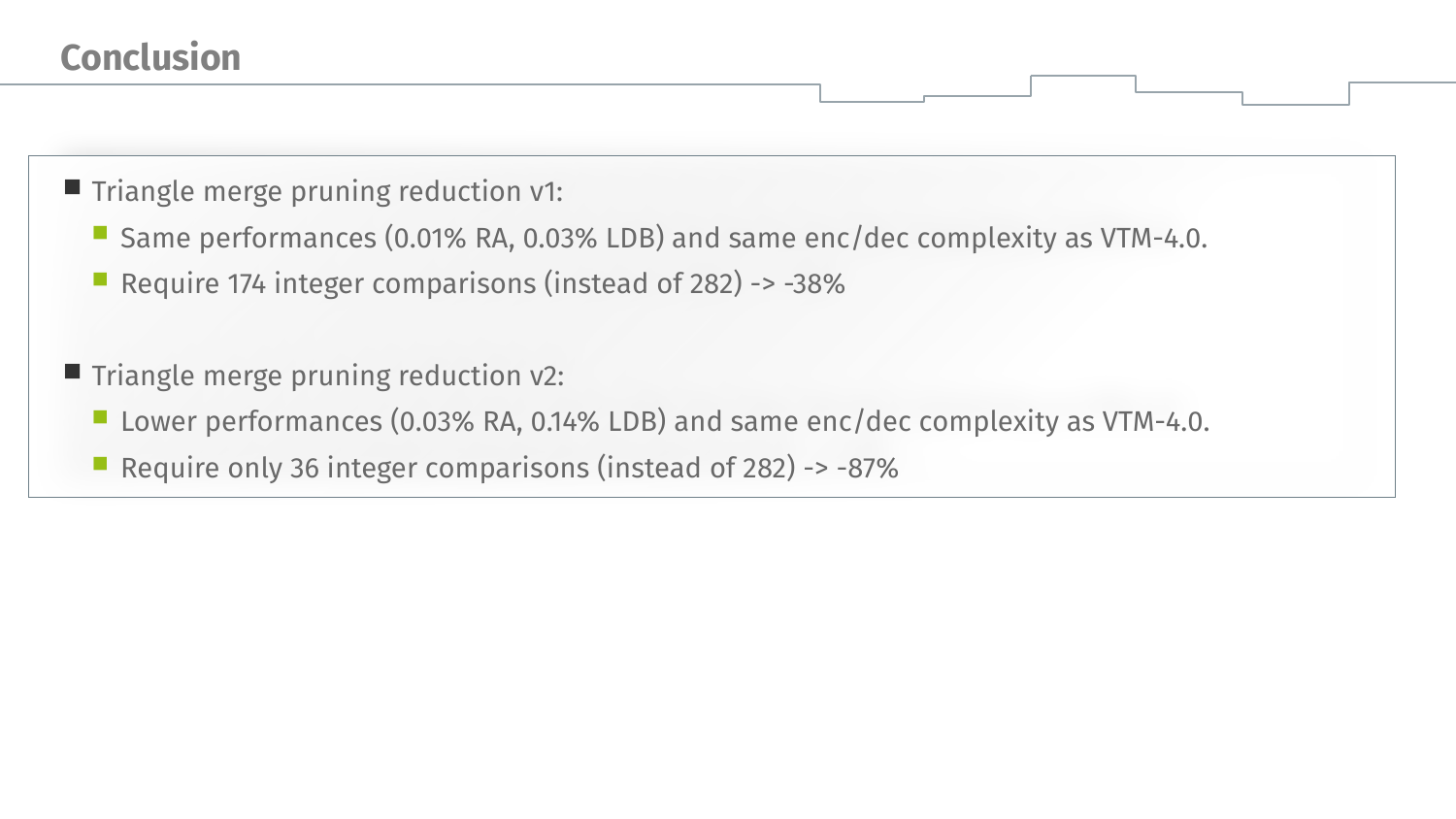

# Conclusion
Triangle merge pruning reduction v1:
Same performances (0.01% RA, 0.03% LDB) and same enc/dec complexity as VTM-4.0.
Require 174 integer comparisons (instead of 282) -> -38%

Triangle merge pruning reduction v2:
Lower performances (0.03% RA, 0.14% LDB) and same enc/dec complexity as VTM-4.0.
Require only 36 integer comparisons (instead of 282) -> -87%